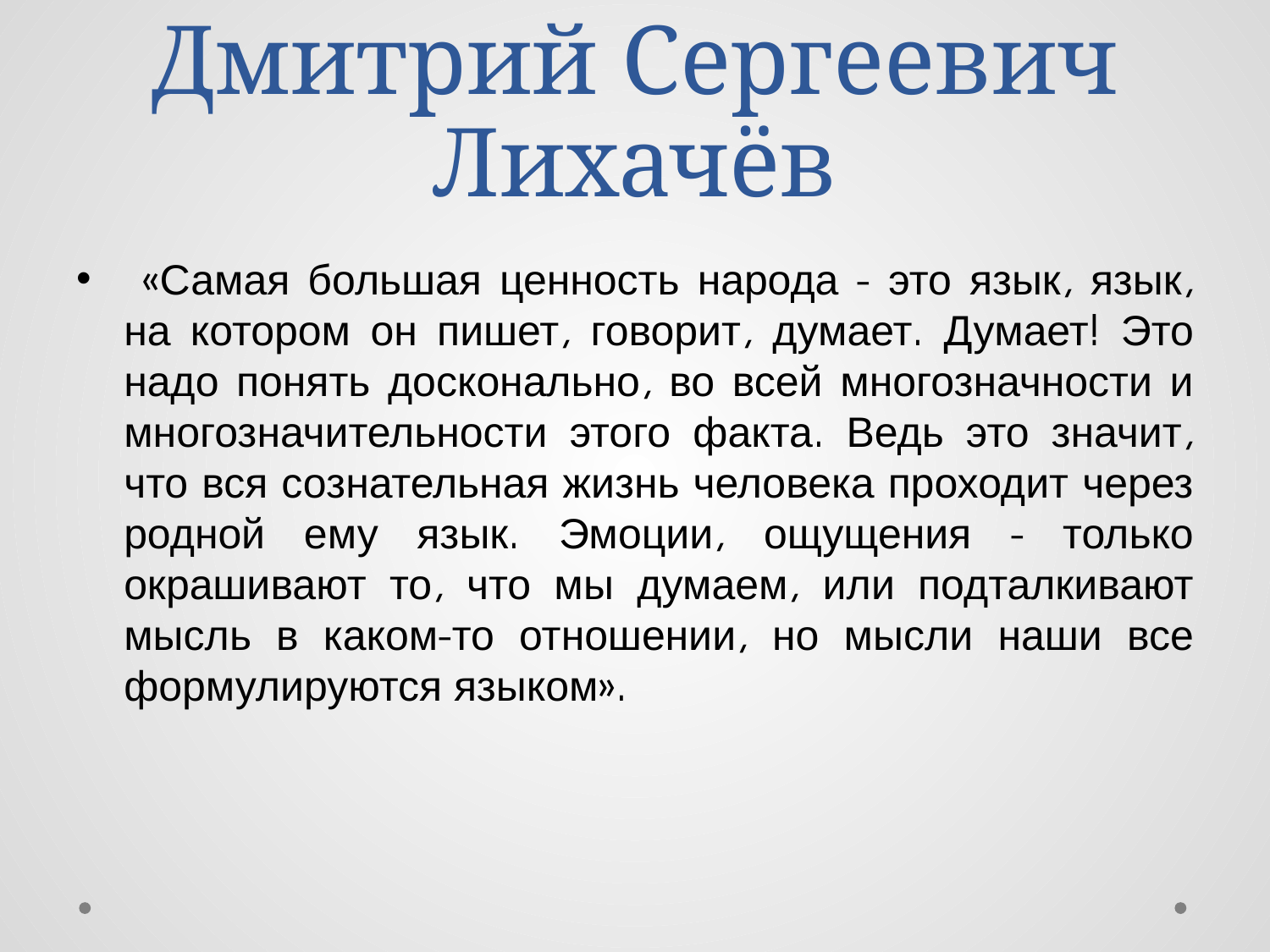

# Дмитрий Сергеевич Лихачёв
 «Самая большая ценность народа - это язык, язык, на котором он пишет, говорит, думает. Думает! Это надо понять досконально, во всей многозначности и многозначительности этого факта. Ведь это значит, что вся сознательная жизнь человека проходит через родной ему язык. Эмоции, ощущения - только окрашивают то, что мы думаем, или подталкивают мысль в каком-то отношении, но мысли наши все формулируются языком».